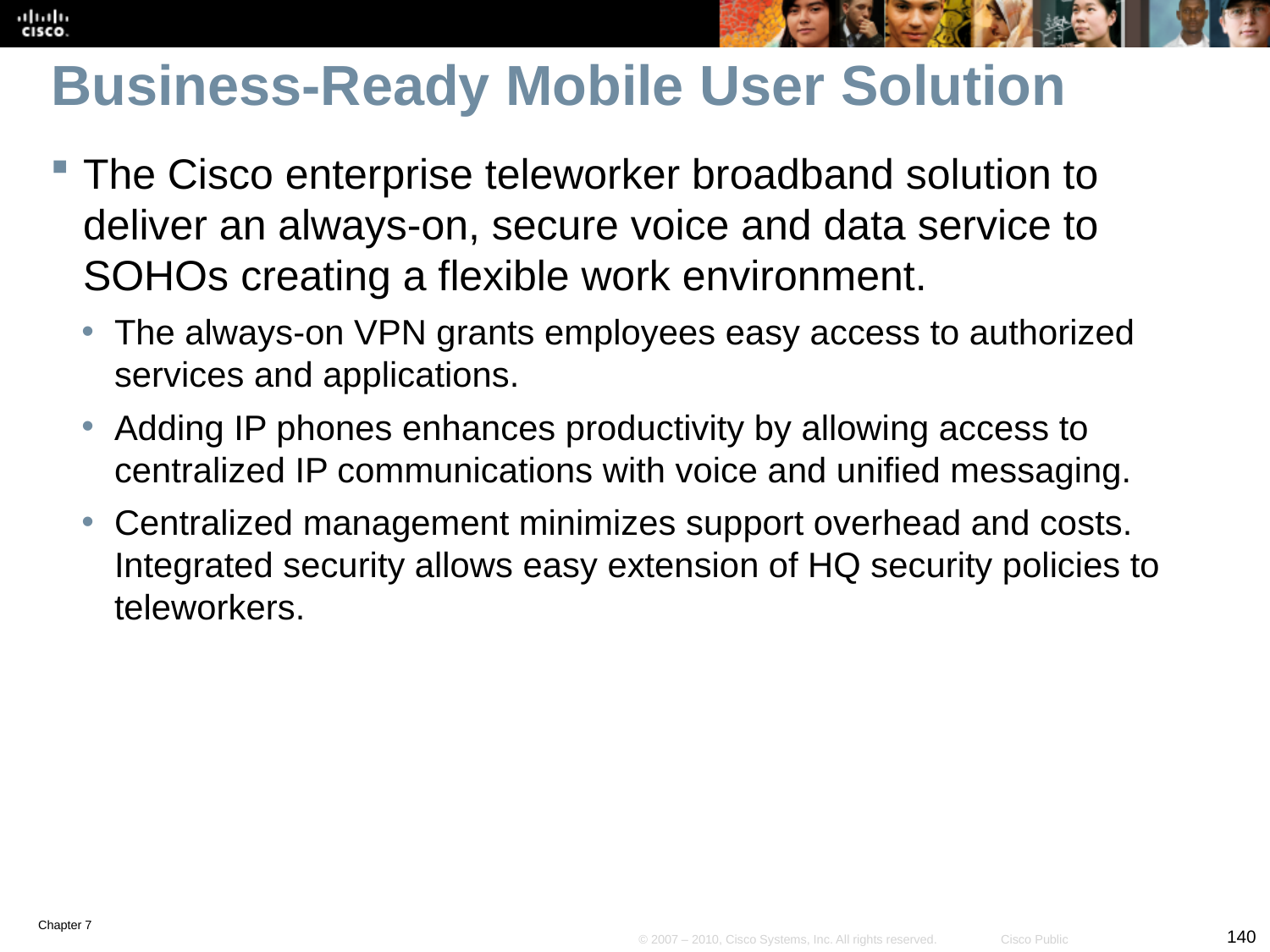

# Business-Ready Mobile User Solution
The Cisco enterprise teleworker broadband solution to deliver an always-on, secure voice and data service to SOHOs creating a flexible work environment.
The always-on VPN grants employees easy access to authorized services and applications.
Adding IP phones enhances productivity by allowing access to centralized IP communications with voice and unified messaging.
Centralized management minimizes support overhead and costs. Integrated security allows easy extension of HQ security policies to teleworkers.